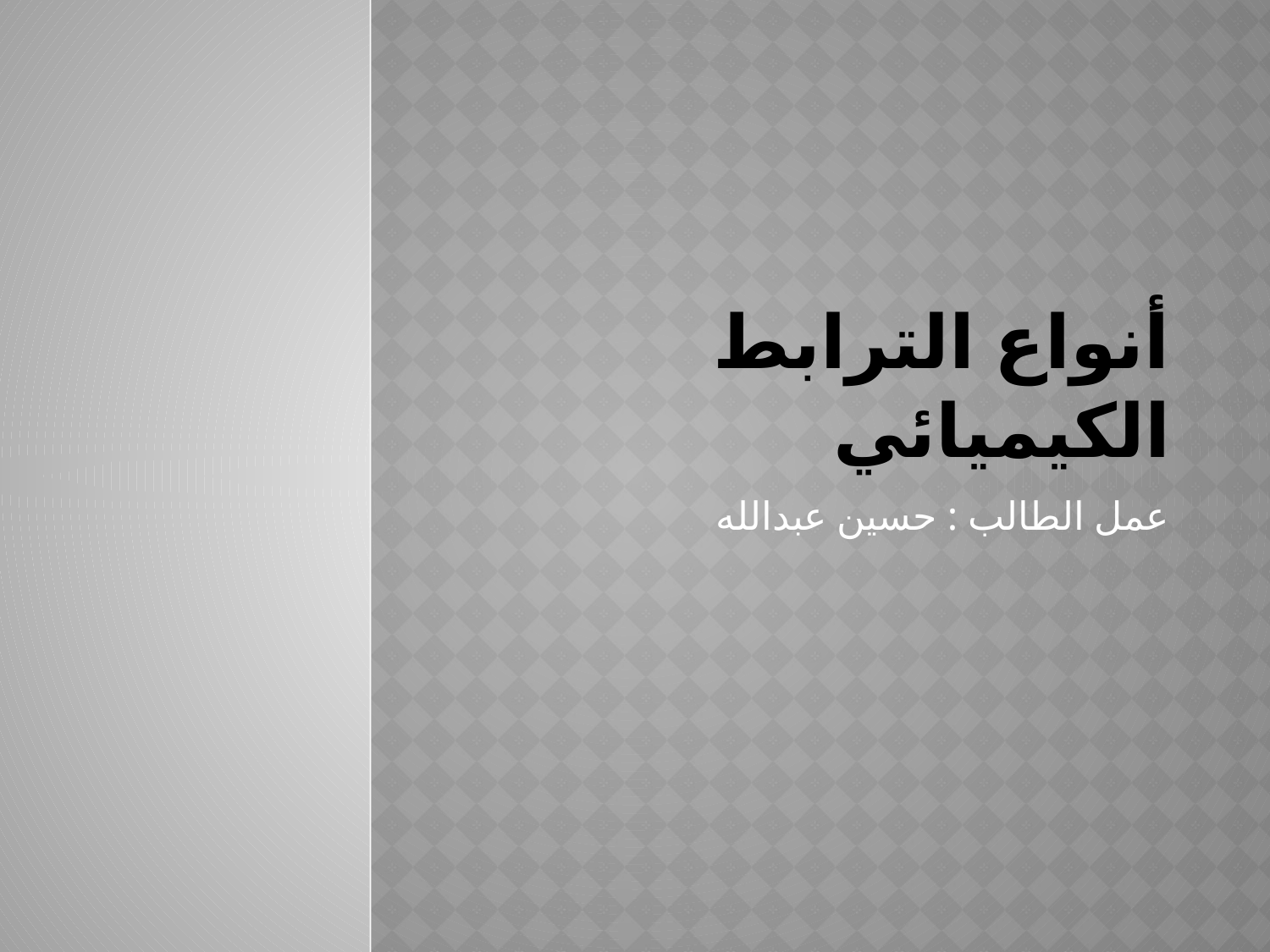

# أنواع الترابط الكيميائي
عمل الطالب : حسين عبدالله